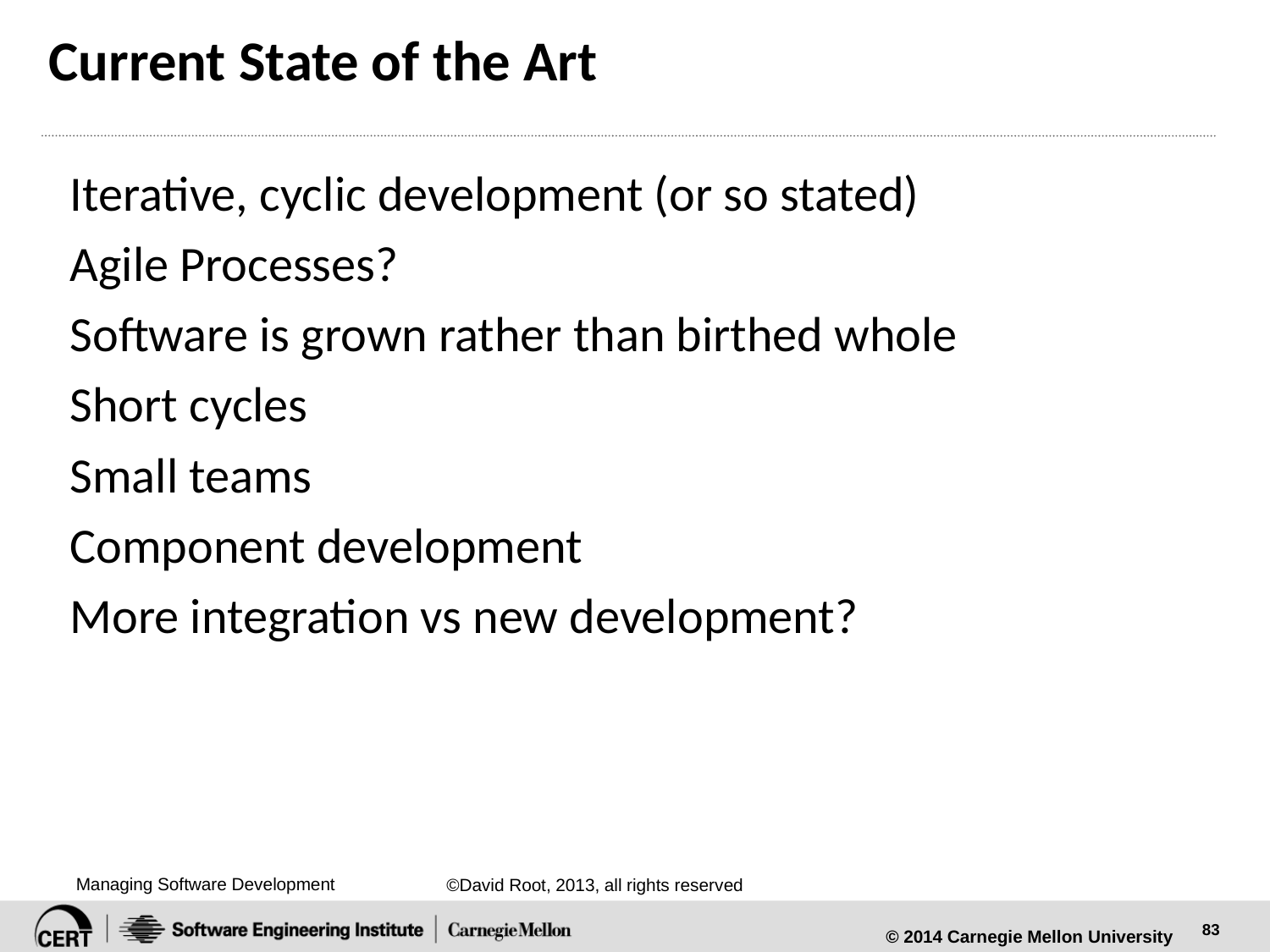

# Current State of the Art
Iterative, cyclic development (or so stated)
Agile Processes?
Software is grown rather than birthed whole
Short cycles
Small teams
Component development
More integration vs new development?
Managing Software Development
©David Root, 2013, all rights reserved